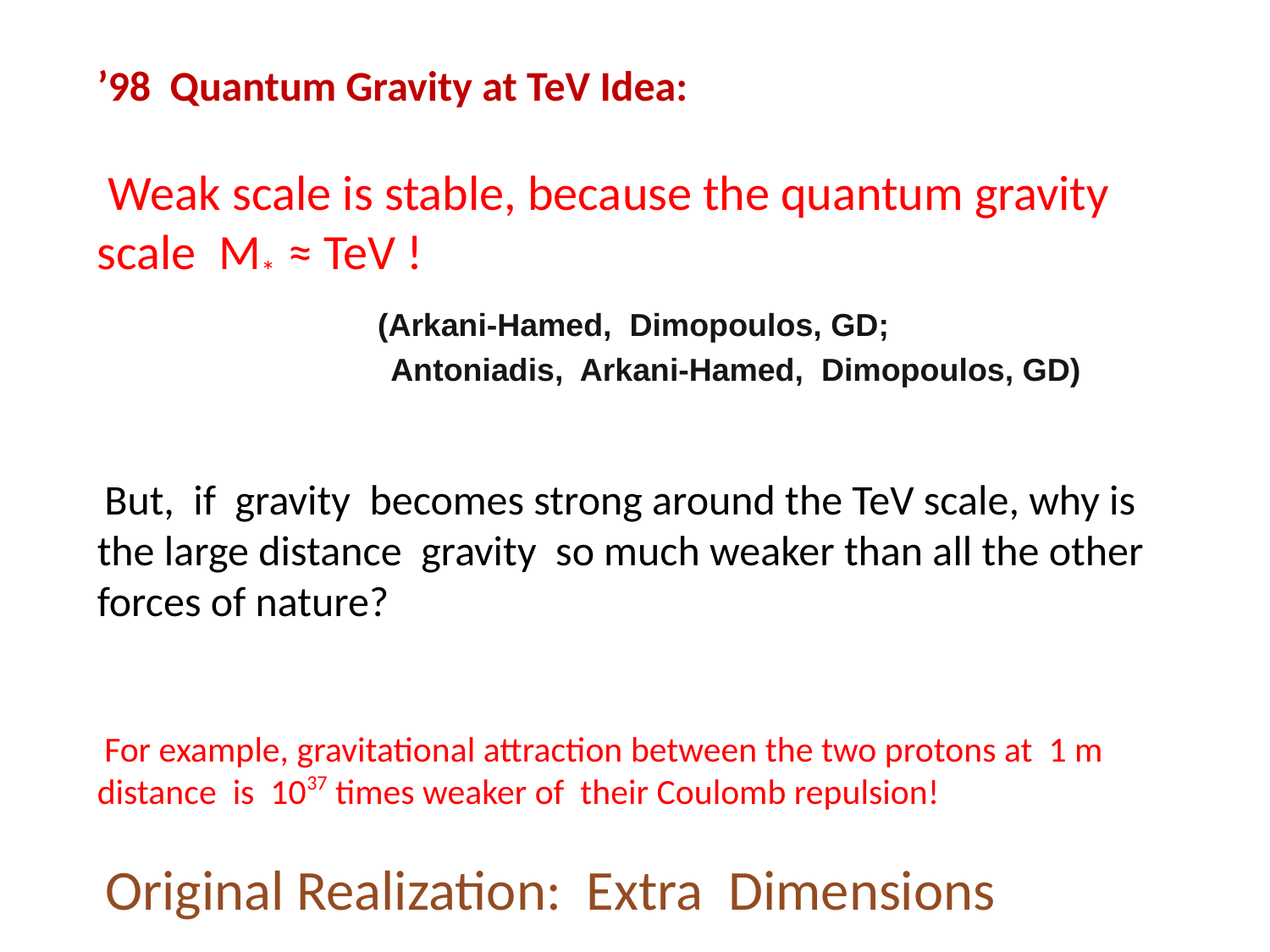

’98  Quantum Gravity at TeV Idea:

 Weak scale is stable, because the quantum gravity scale  M*  ≈ TeV !
                         (Arkani-Hamed,  Dimopoulos, GD;
                                 Antoniadis,  Arkani-Hamed,  Dimopoulos, GD)

 But,  if  gravity  becomes strong around the TeV scale, why is the large distance  gravity  so much weaker than all the other forces of nature?

 For example, gravitational attraction between the two protons at  1 m distance  is  1037 times weaker of  their Coulomb repulsion!

 Original Realization:  Extra  Dimensions